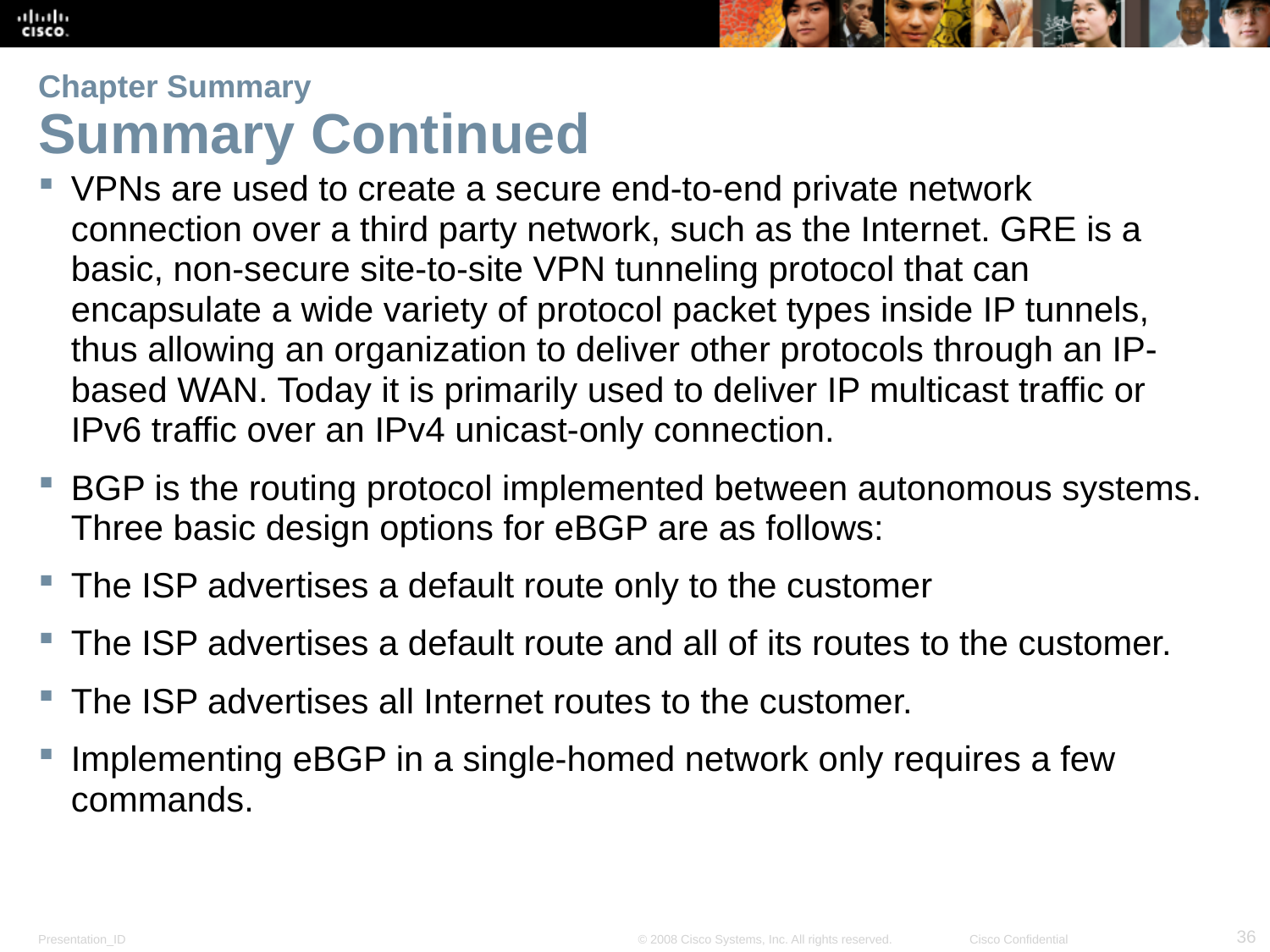

# Chapter Summary Summary Continued
VPNs are used to create a secure end-to-end private network connection over a third party network, such as the Internet. GRE is a basic, non-secure site-to-site VPN tunneling protocol that can encapsulate a wide variety of protocol packet types inside IP tunnels, thus allowing an organization to deliver other protocols through an IP-based WAN. Today it is primarily used to deliver IP multicast traffic or IPv6 traffic over an IPv4 unicast-only connection.
BGP is the routing protocol implemented between autonomous systems. Three basic design options for eBGP are as follows:
The ISP advertises a default route only to the customer
The ISP advertises a default route and all of its routes to the customer.
The ISP advertises all Internet routes to the customer.
Implementing eBGP in a single-homed network only requires a few commands.